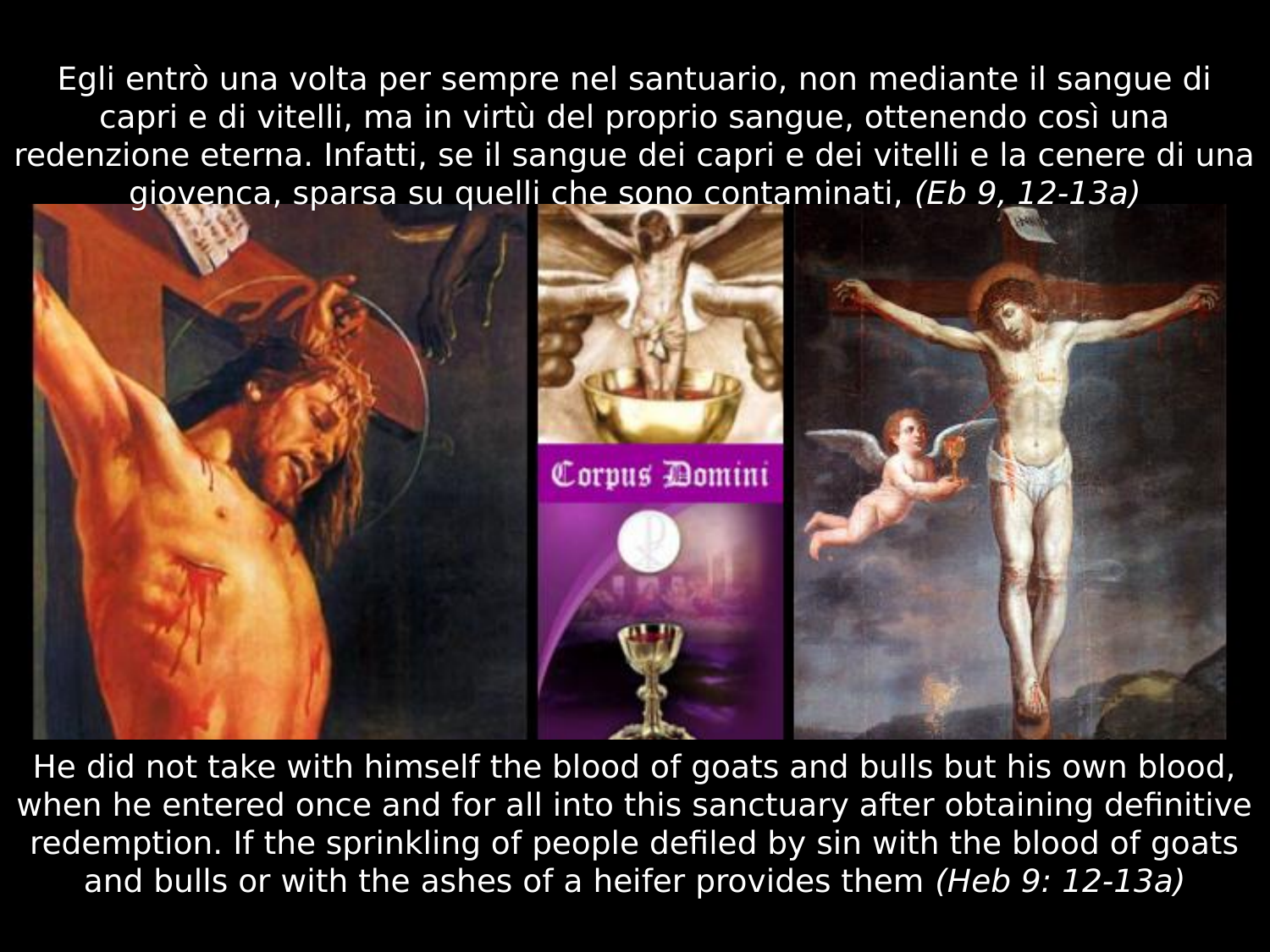

# Egli entrò una volta per sempre nel santuario, non mediante il sangue di capri e di vitelli, ma in virtù del proprio sangue, ottenendo così una redenzione eterna. Infatti, se il sangue dei capri e dei vitelli e la cenere di una giovenca, sparsa su quelli che sono contaminati, (Eb 9, 12-13a)
He did not take with himself the blood of goats and bulls but his own blood, when he entered once and for all into this sanctuary after obtaining definitive redemption. If the sprinkling of people defiled by sin with the blood of goats and bulls or with the ashes of a heifer provides them (Heb 9: 12-13a)